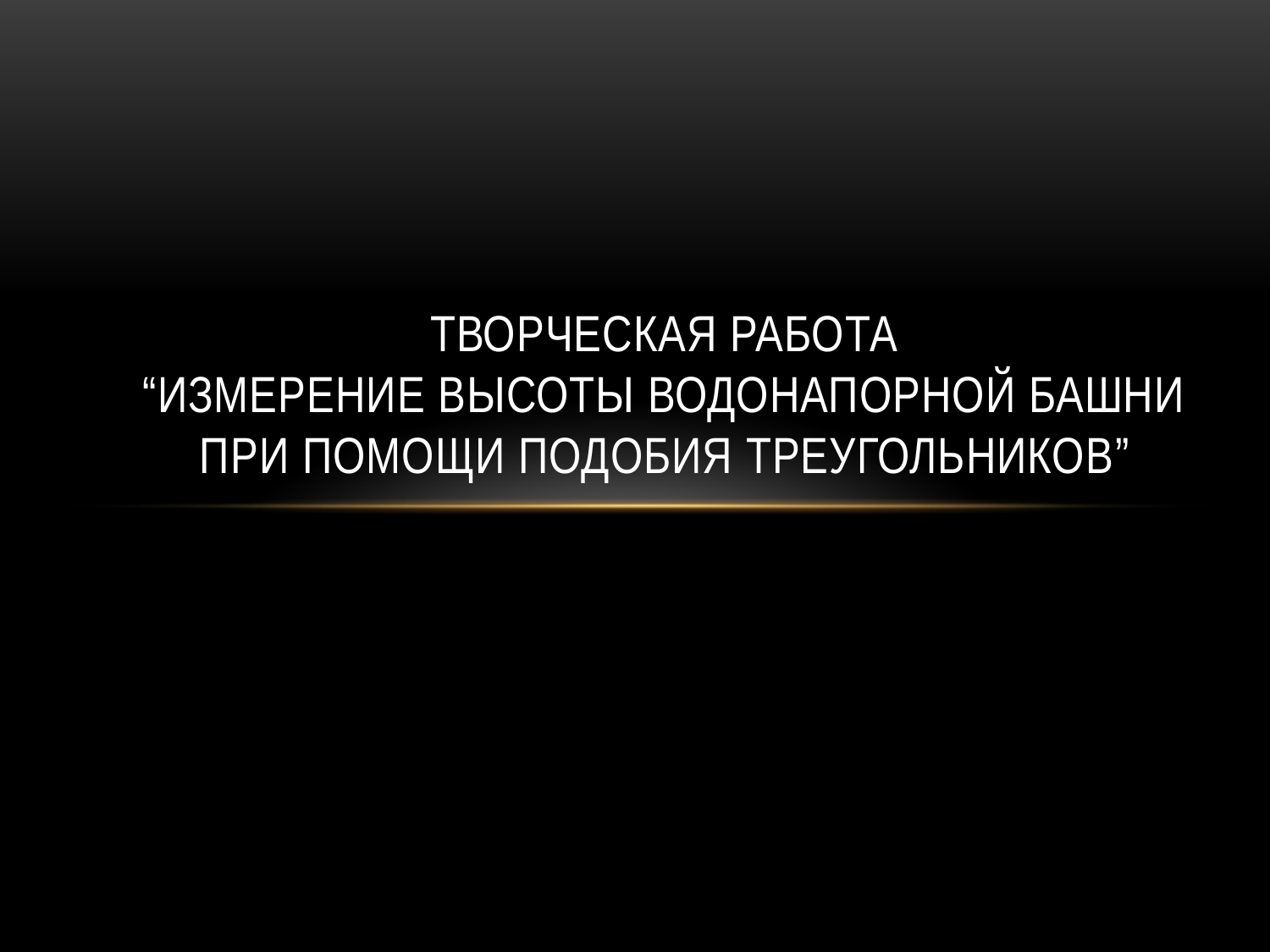

# Творческая работа “Измерение высоты водонапорной башни при помощи подобия треугольников”